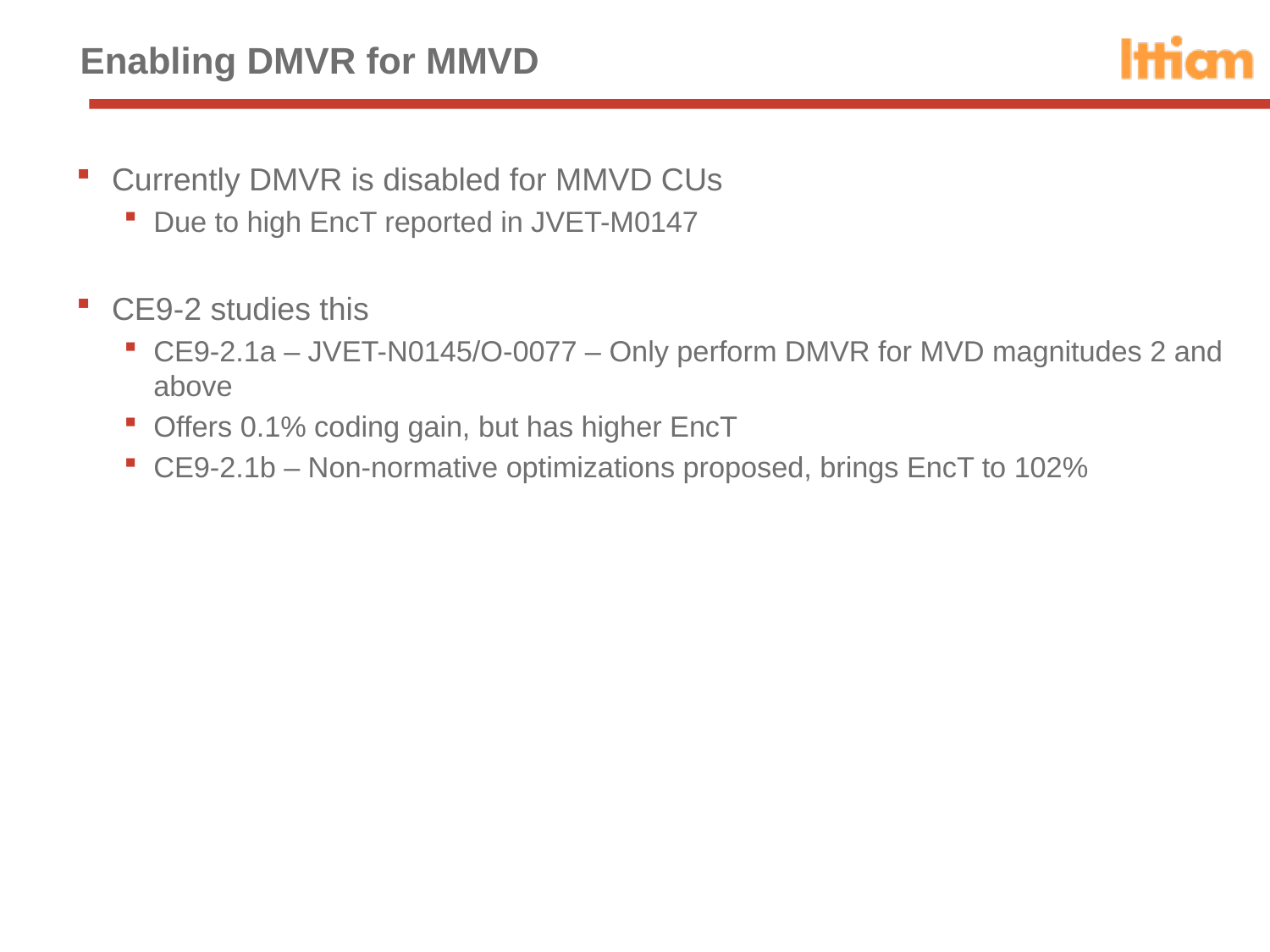

# Enabling DMVR for MMVD
Currently DMVR is disabled for MMVD CUs
Due to high EncT reported in JVET-M0147

CE9-2 studies this
CE9-2.1a – JVET-N0145/O-0077 – Only perform DMVR for MVD magnitudes 2 and above
Offers 0.1% coding gain, but has higher EncT
CE9-2.1b – Non-normative optimizations proposed, brings EncT to 102%